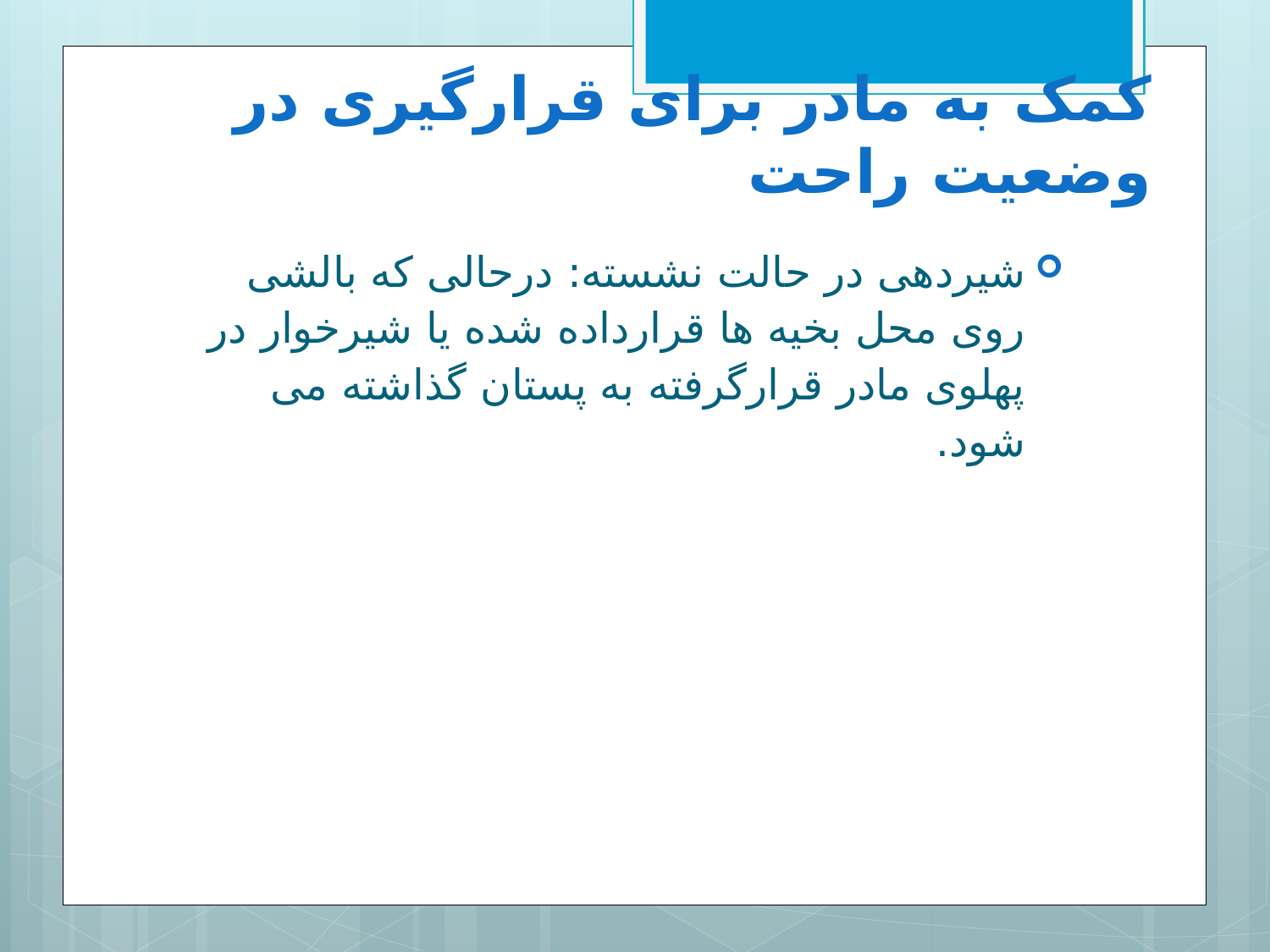

# کمک به مادر برای قرارگیری در وضعیت راحت
شیردهی در حالت نشسته: درحالی که بالشی روی محل بخیه ها قرارداده شده یا شیرخوار در پهلوی مادر قرارگرفته به پستان گذاشته می شود.